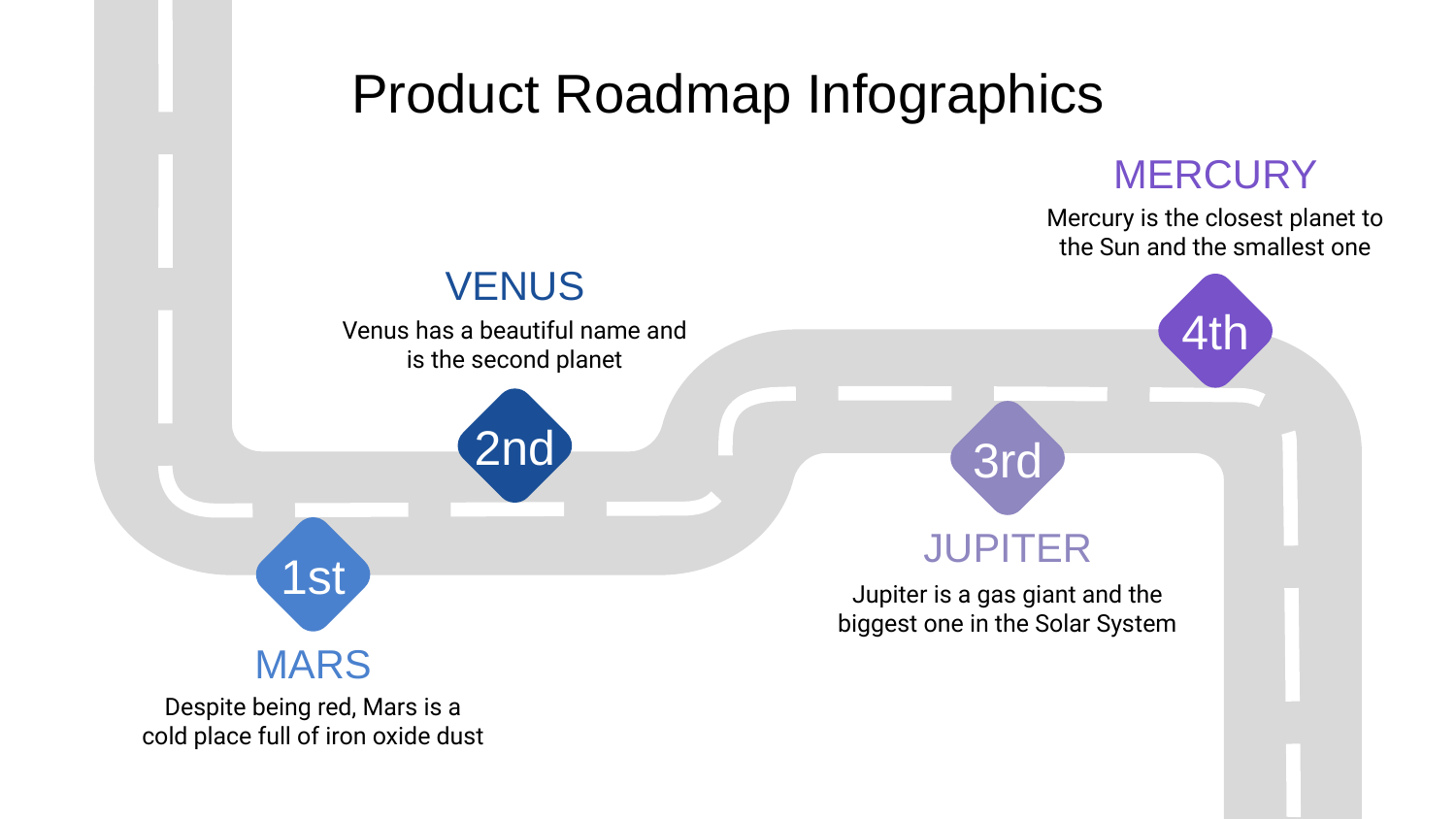

# Product Roadmap Infographics

MERCURY
Mercury is the closest planet to the Sun and the smallest one
VENUS
4th
Venus has a beautiful name and is the second planet
2nd
3rd
1st
JUPITER
Jupiter is a gas giant and the biggest one in the Solar System
MARS
Despite being red, Mars is a cold place full of iron oxide dust